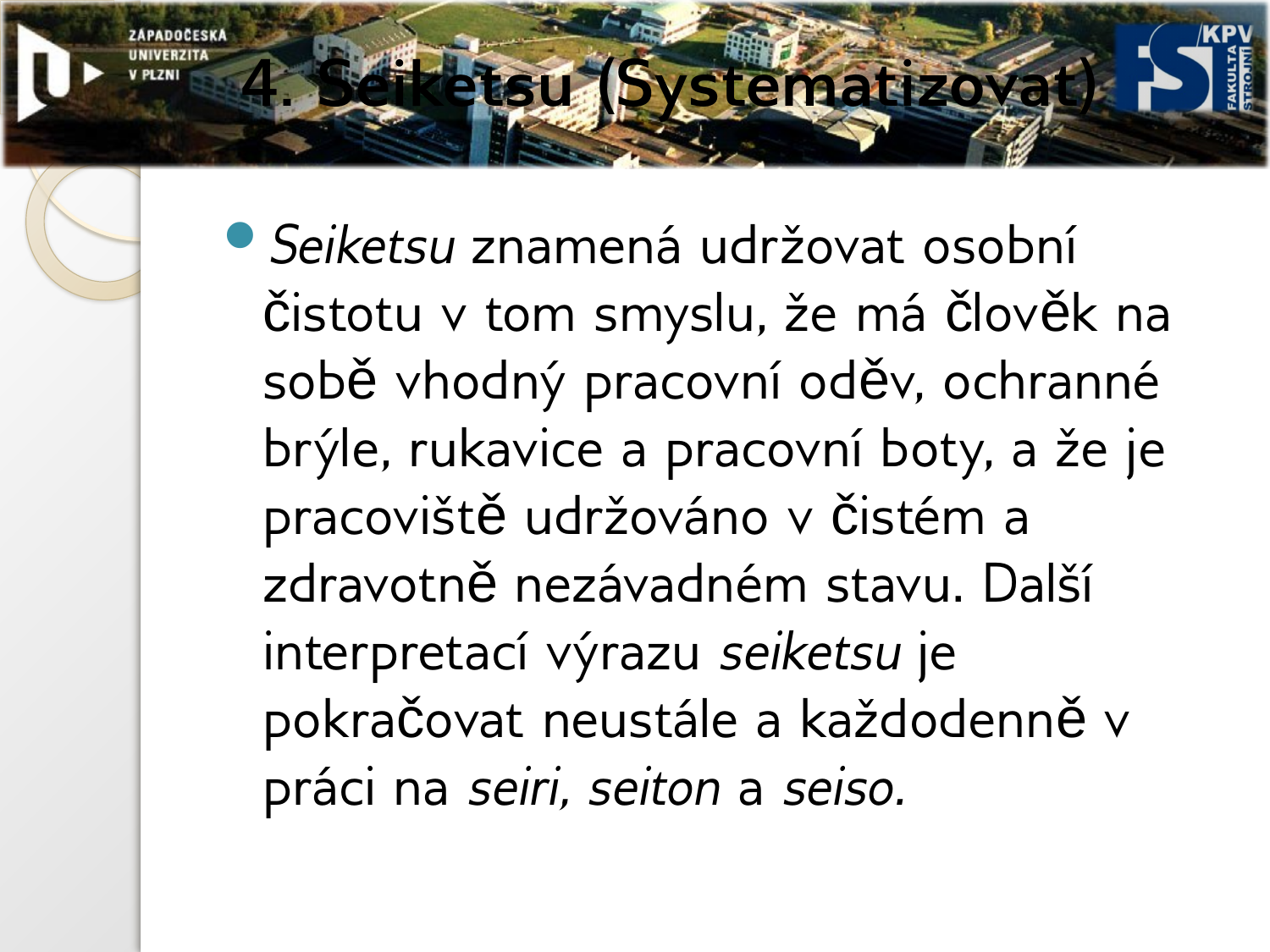

# 4. Seiketsu (Systematizovat)
Seiketsu znamená udržovat osobní čistotu v tom smyslu, že má člověk na sobě vhodný pracovní oděv, ochranné brýle, rukavice a pracovní boty, a že je pracoviště udržováno v čistém a zdravotně nezávadném stavu. Další interpretací výrazu seiketsu je pokračovat neustále a každodenně v práci na seiri, seiton a seiso.